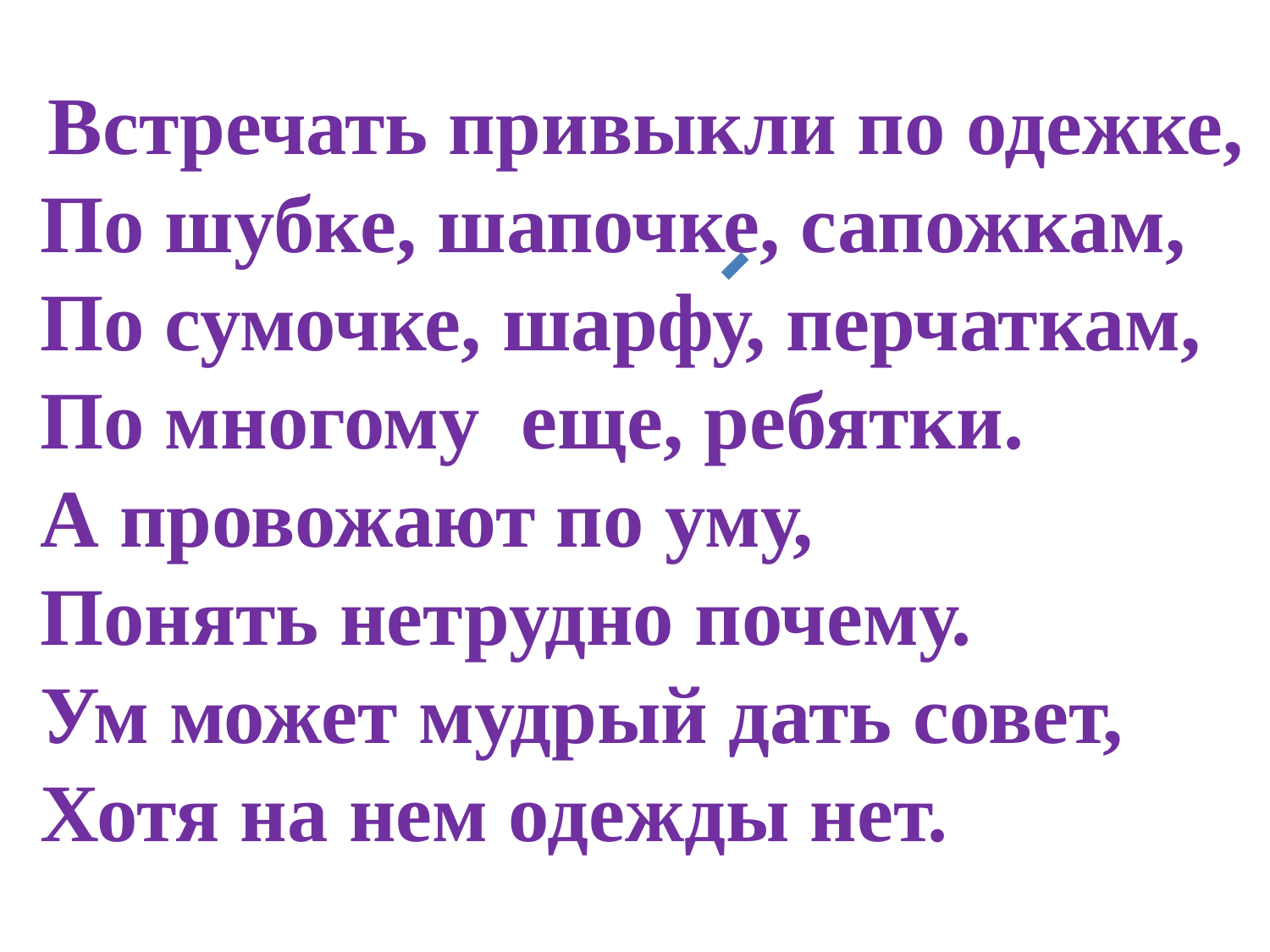

#
 Встречать привыкли по одежке,
По шубке, шапочке, сапожкам,
По сумочке, шарфу, перчаткам,
По многому  еще, ребятки.
А провожают по уму,
Понять нетрудно почему.
Ум может мудрый дать совет,
Хотя на нем одежды нет.